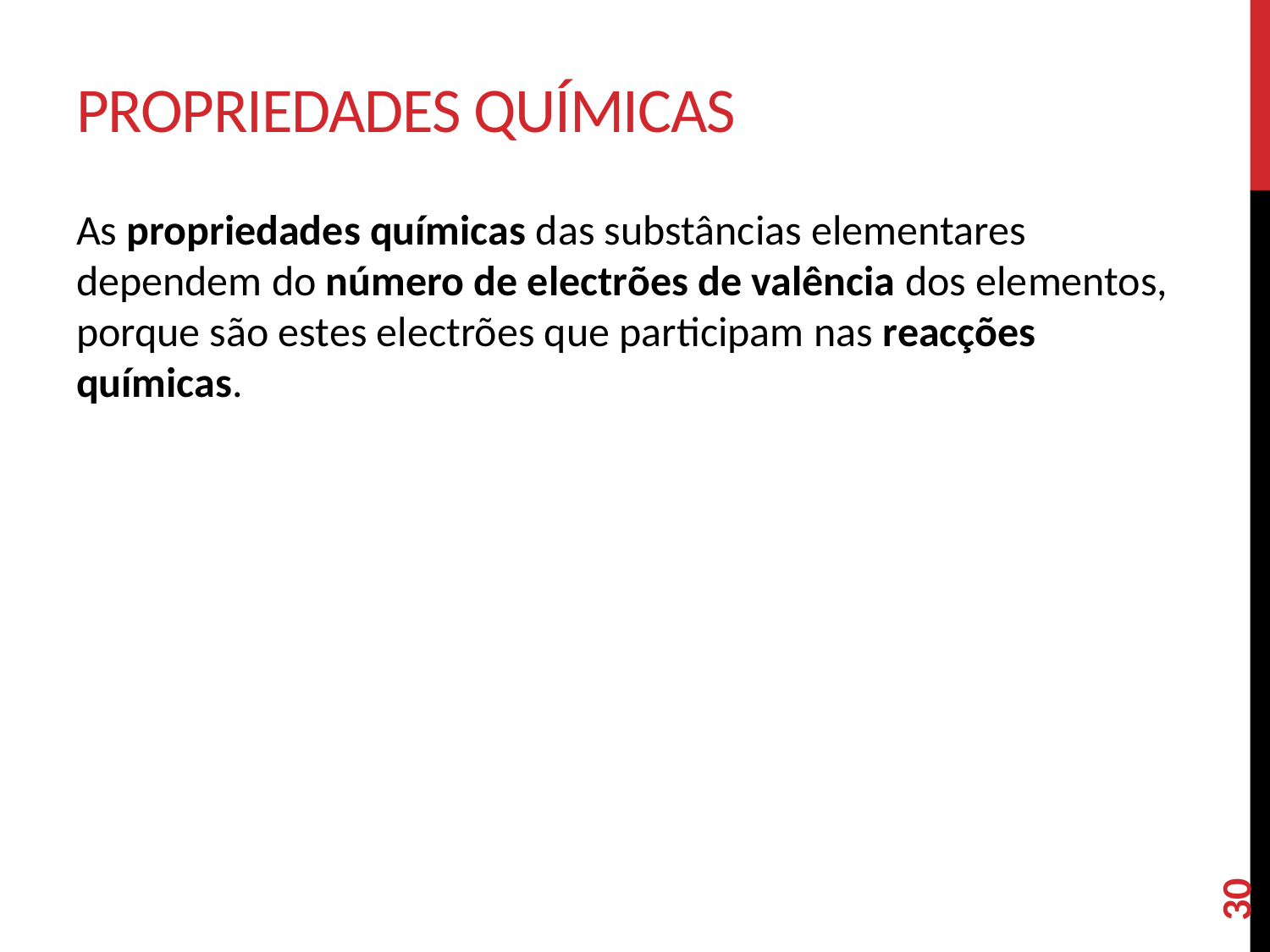

propriedades Químicas
As propriedades químicas das substâncias elementares dependem do número de electrões de valência dos elementos, porque são estes electrões que participam nas reacções químicas.

30